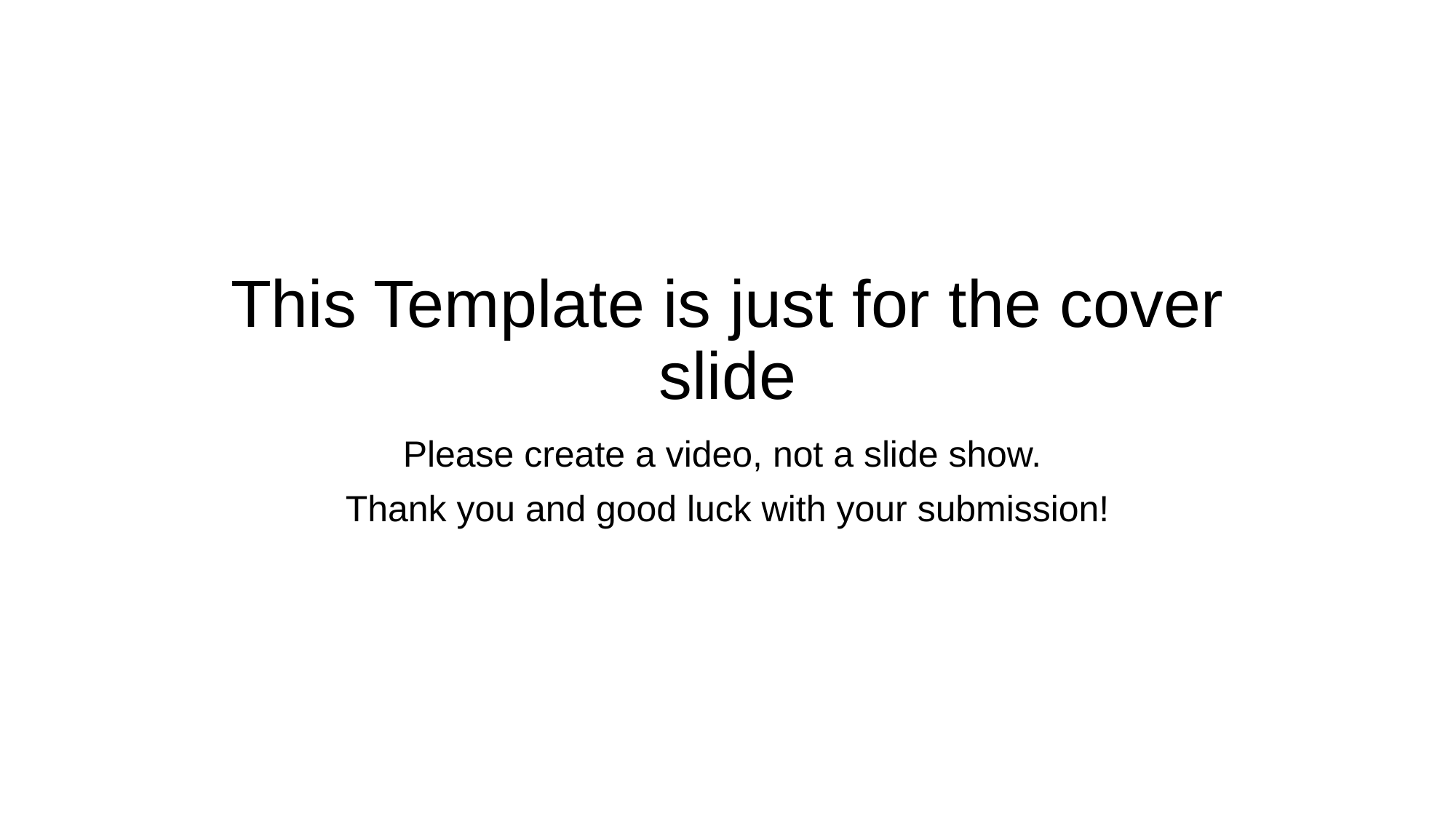

# This Template is just for the cover slide
Please create a video, not a slide show.
Thank you and good luck with your submission!